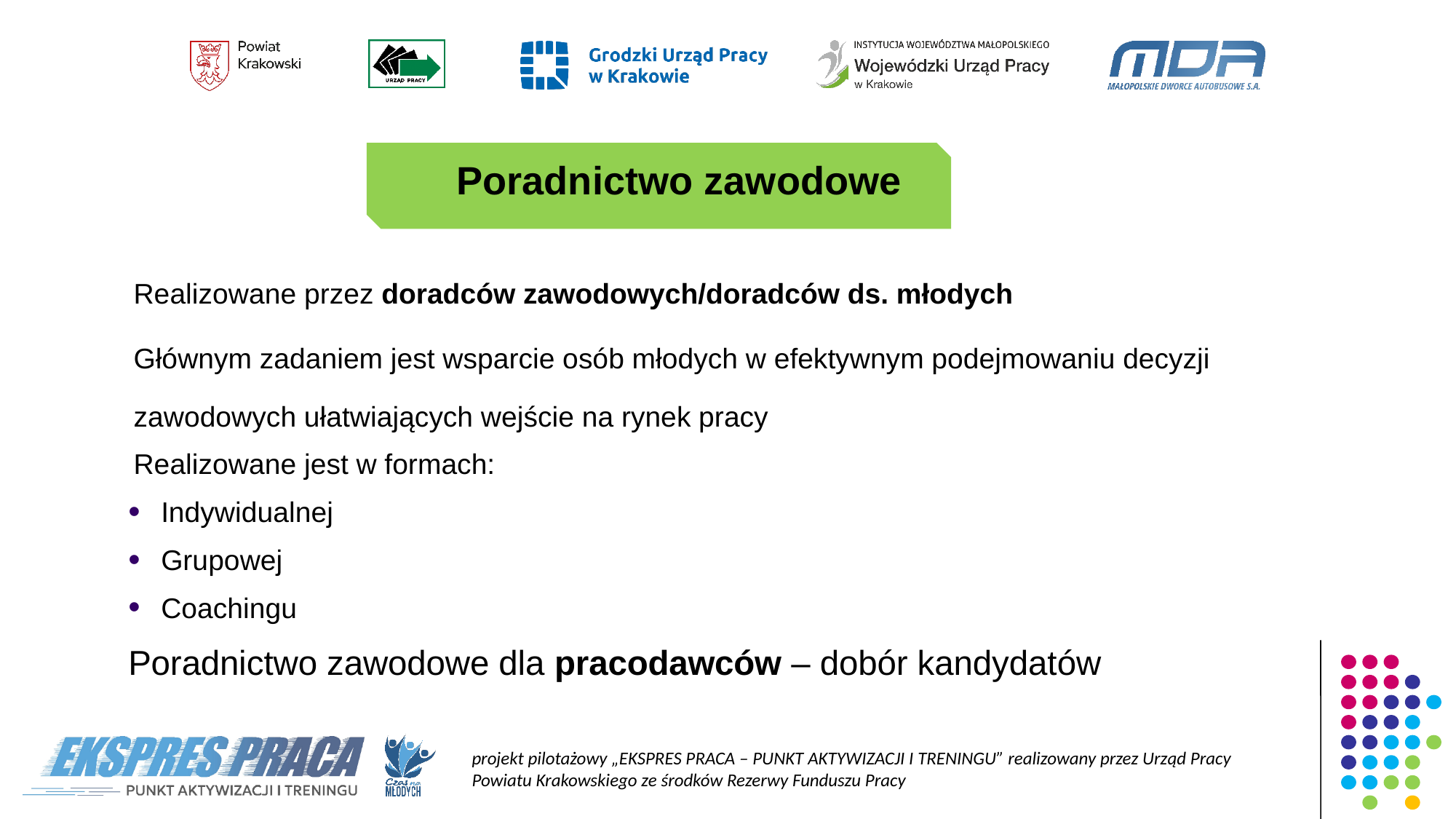

Poradnictwo zawodowe
Realizowane przez doradców zawodowych/doradców ds. młodych
Głównym zadaniem jest wsparcie osób młodych w efektywnym podejmowaniu decyzji zawodowych ułatwiających wejście na rynek pracy
Realizowane jest w formach:
Indywidualnej
Grupowej
Coachingu
Poradnictwo zawodowe dla pracodawców – dobór kandydatów